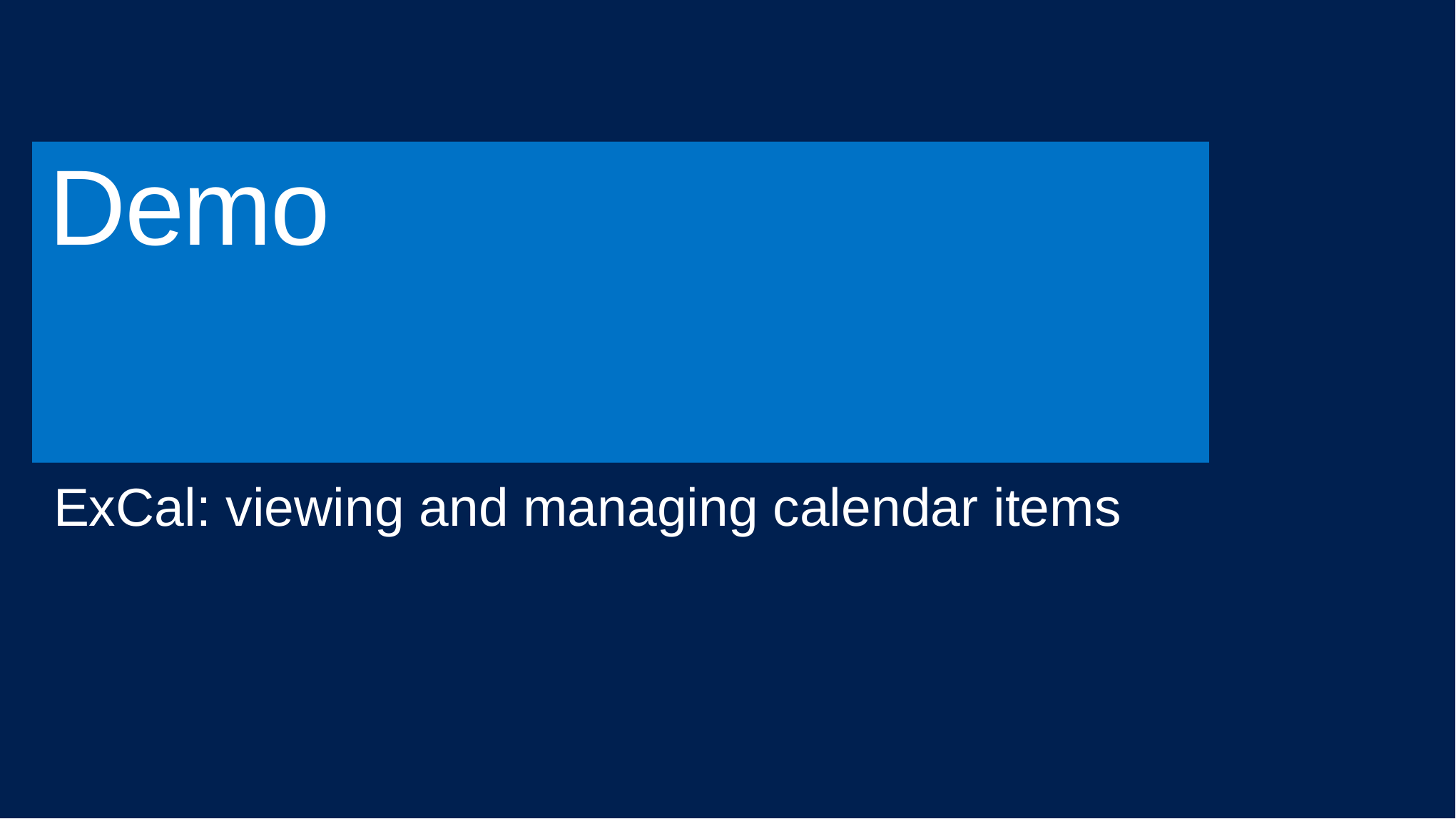

# Demo
ExCal: viewing and managing calendar items